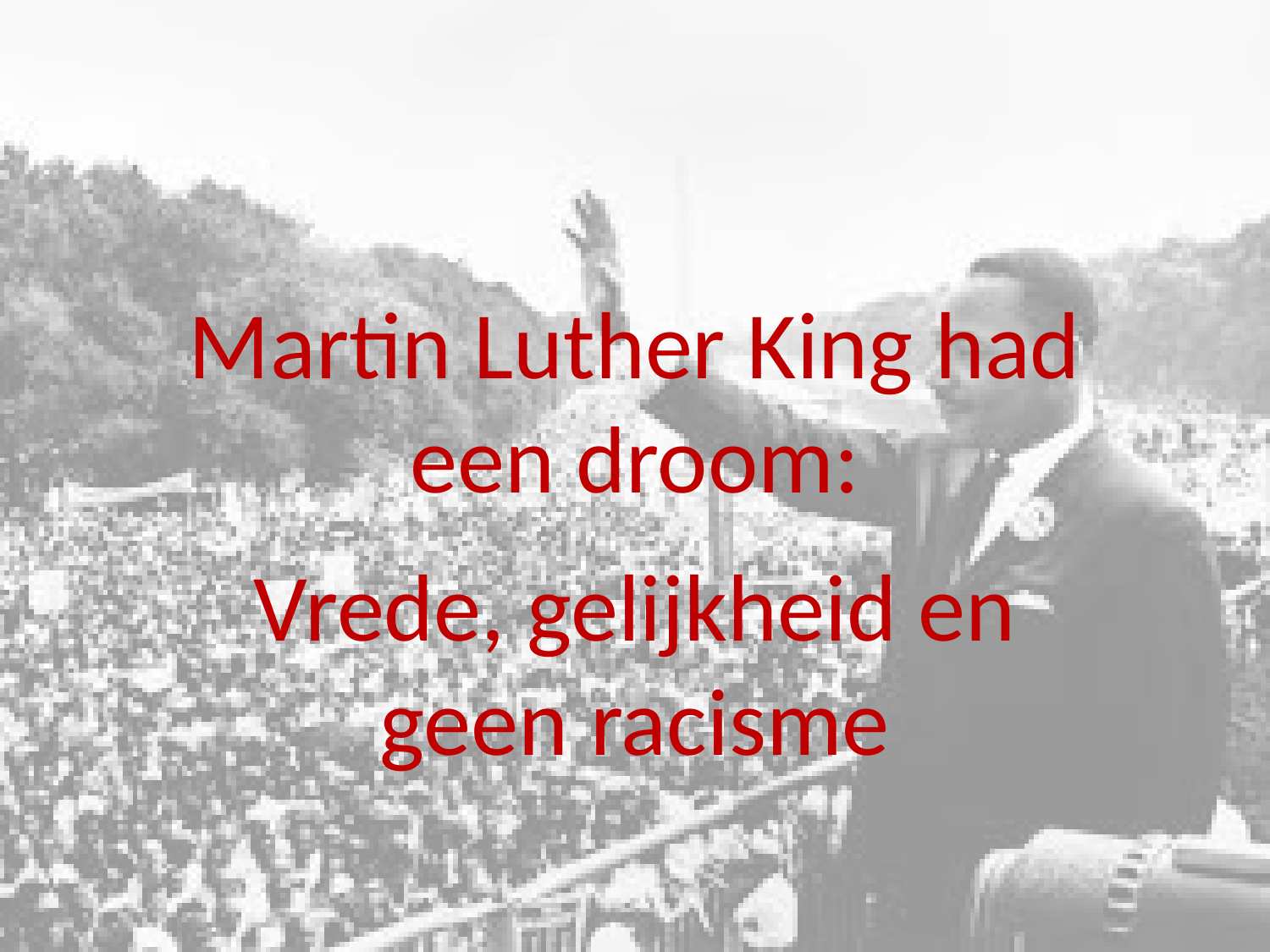

# Martin Luther King had een droom:
Vrede, gelijkheid en geen racisme